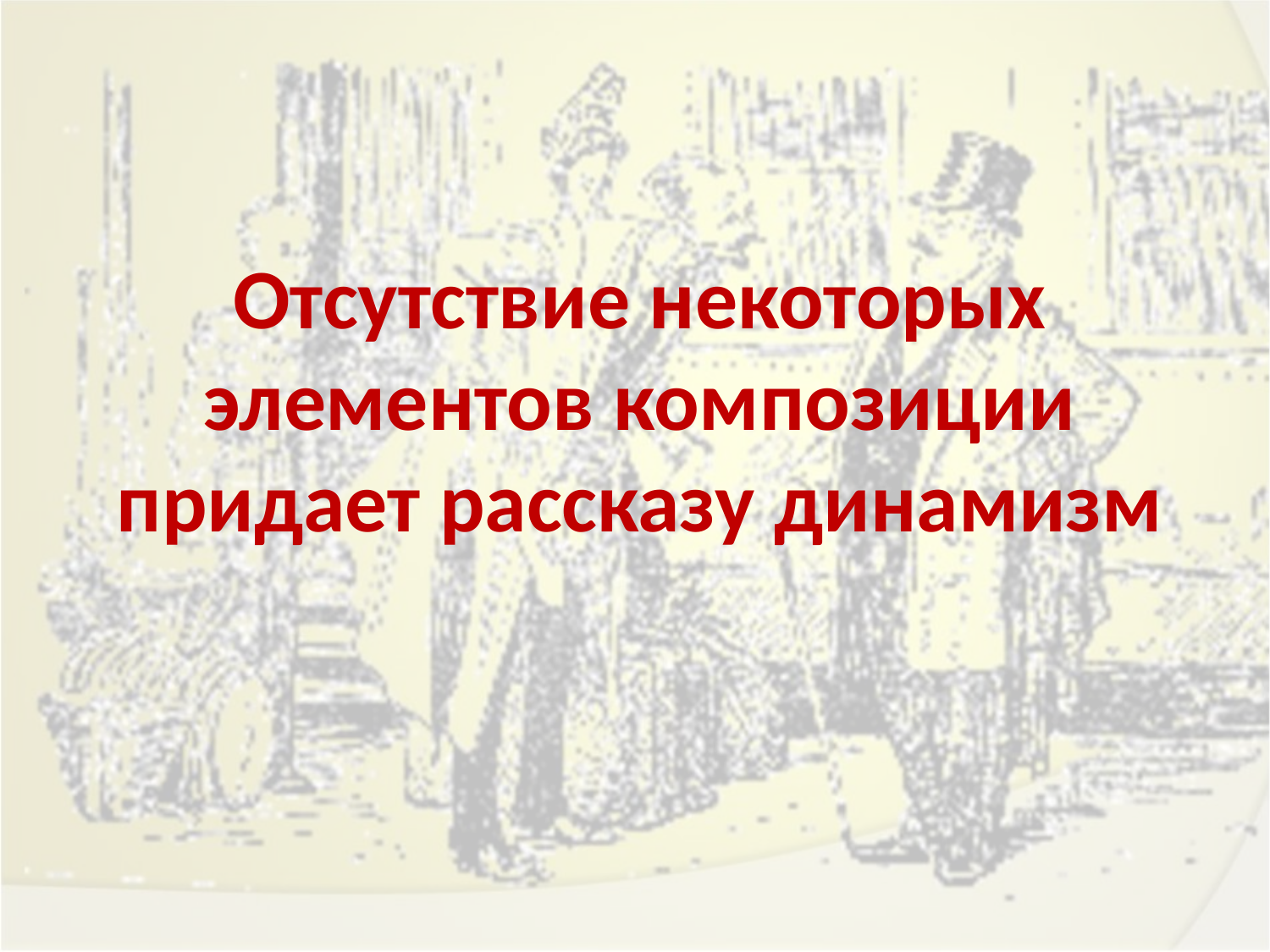

Отсутствие некоторых элементов композиции придает рассказу динамизм